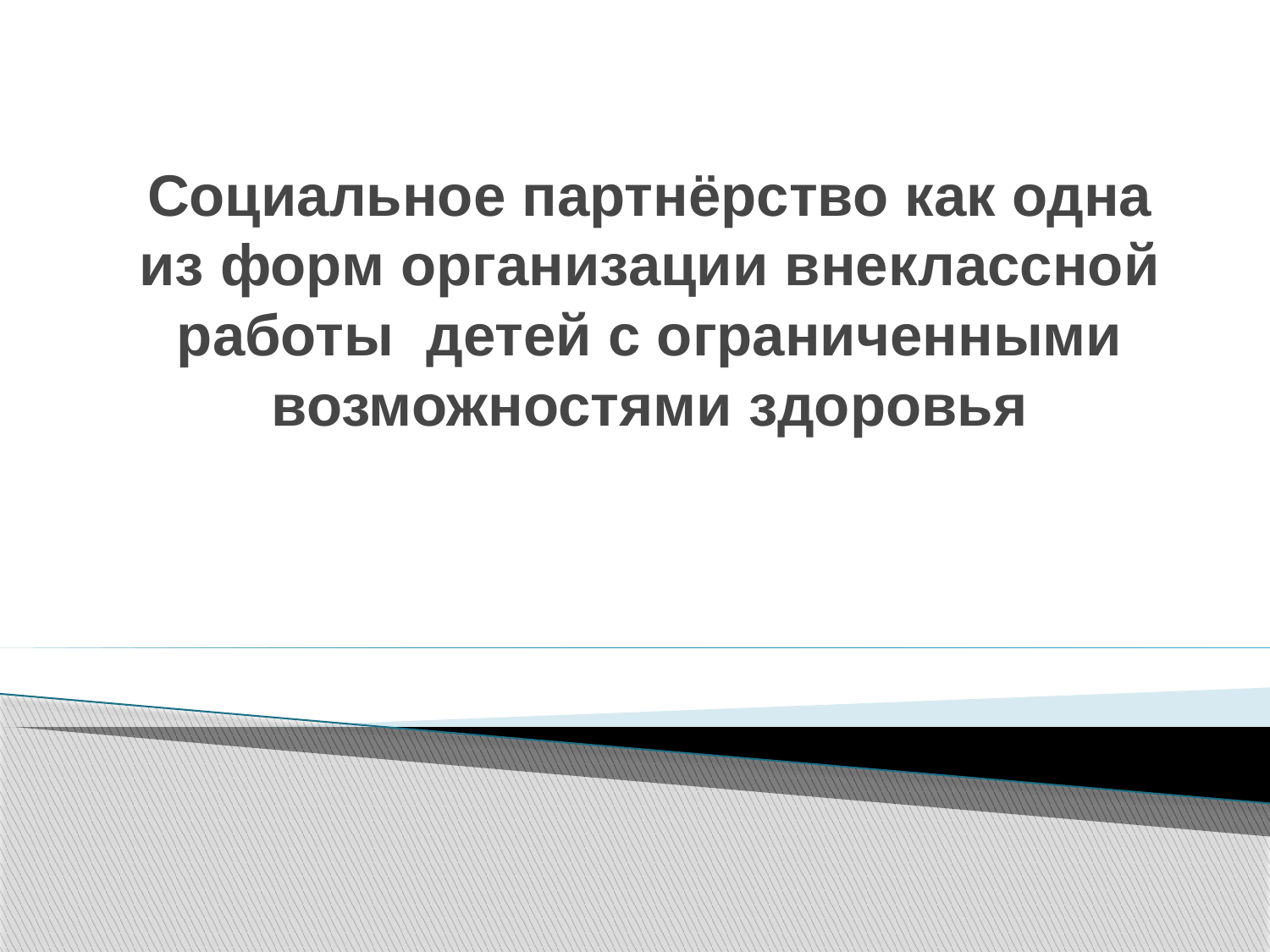

# Социальное партнёрство как одна из форм организации внеклассной работы  детей с ограниченными возможностями здоровья